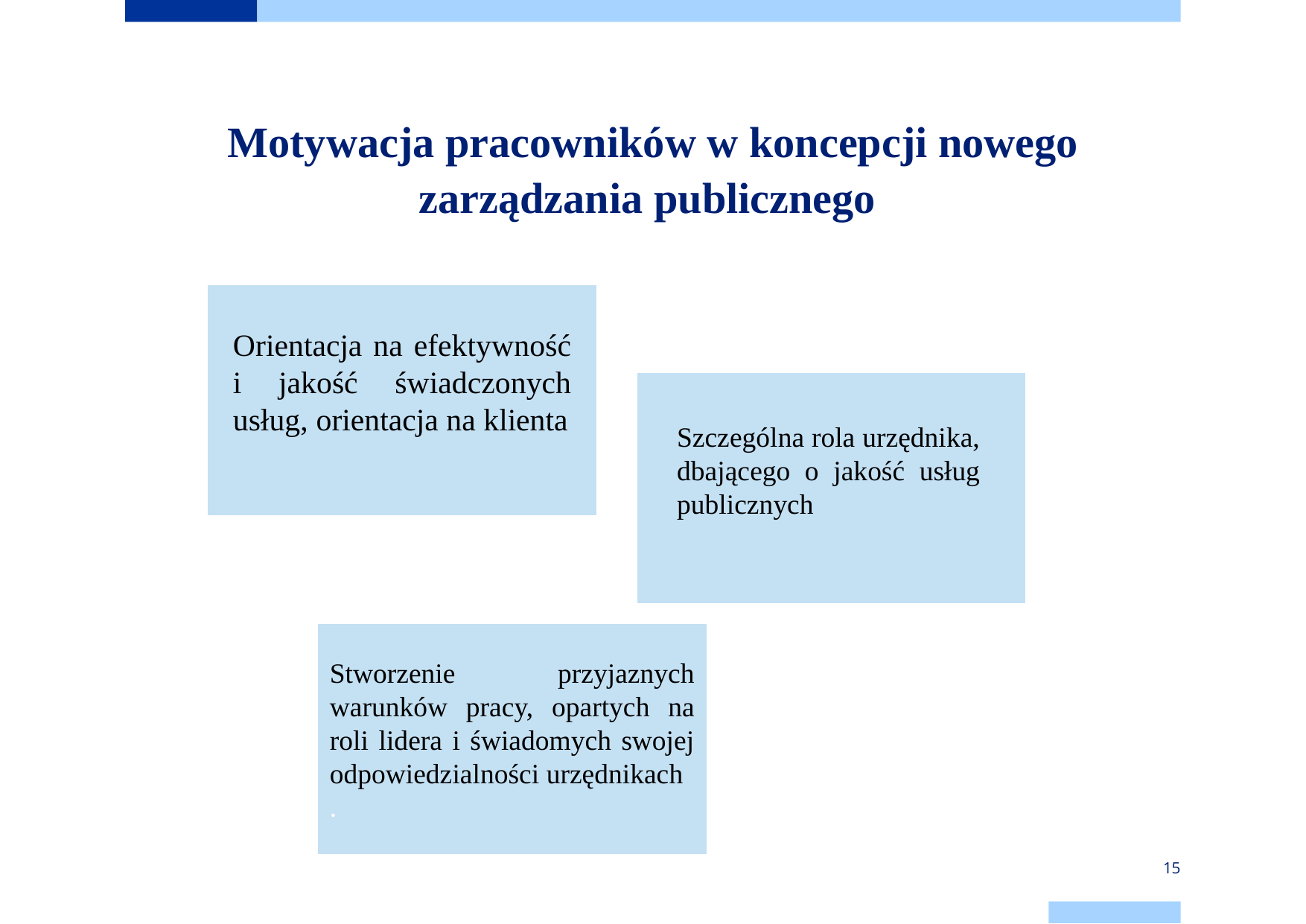

# Motywacja pracowników w koncepcji nowego zarządzania publicznego

Orientacja na efektywność i jakość świadczonych usług, orientacja na klienta

Szczególna rola urzędnika, dbającego o jakość usług publicznych
Stworzenie przyjaznych warunków pracy, opartych na roli lidera i świadomych swojej odpowiedzialności urzędnikach
.
15